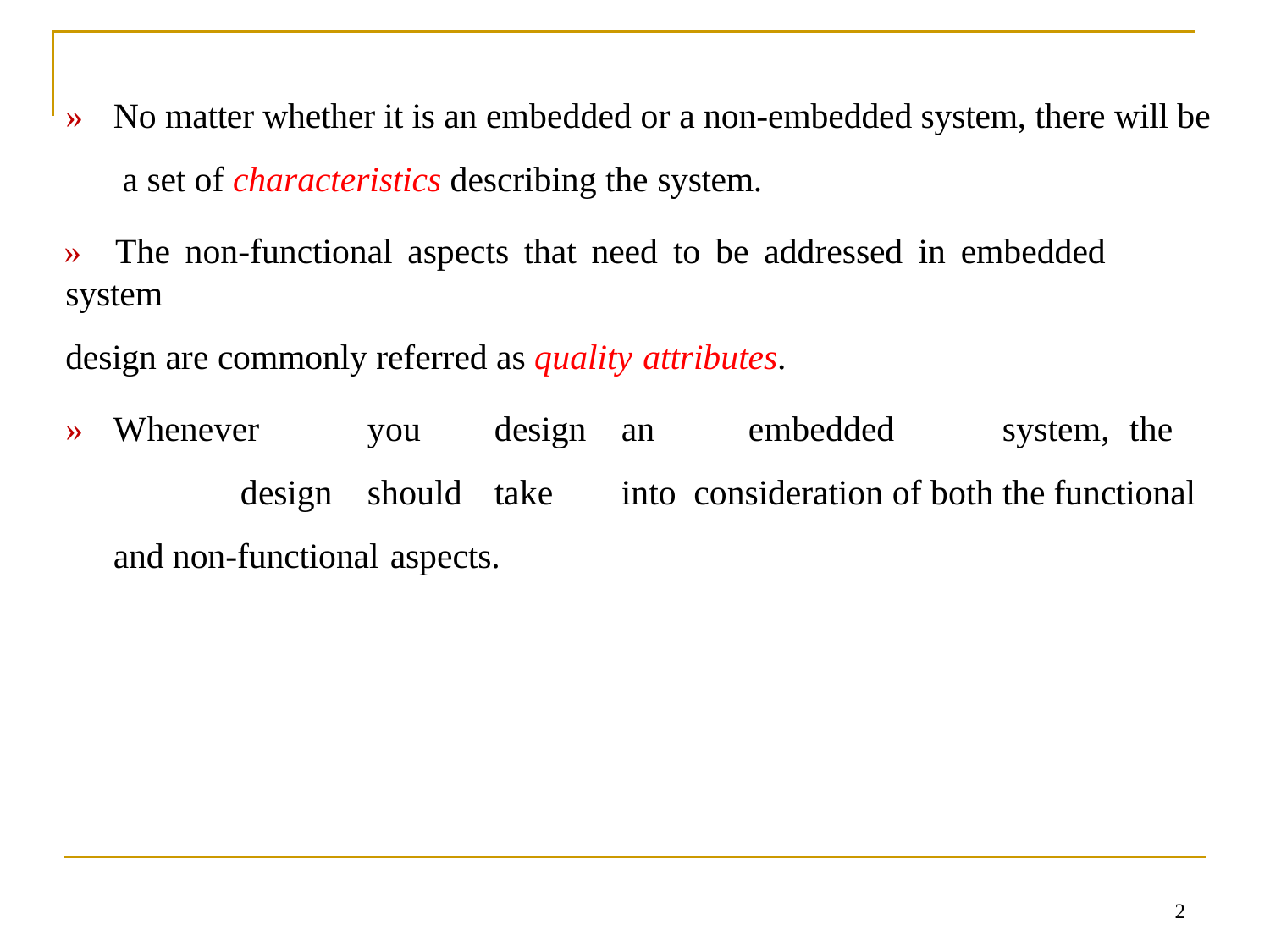

»	No matter whether it is an embedded or a non-embedded system, there will be  a set of characteristics describing the system.
»	The non-functional aspects that need to be addressed in embedded system
design are commonly referred as quality attributes.
»	Whenever	you	design	an	embedded	system,	the	design	should	take	into  consideration of both the functional and non-functional aspects.
2